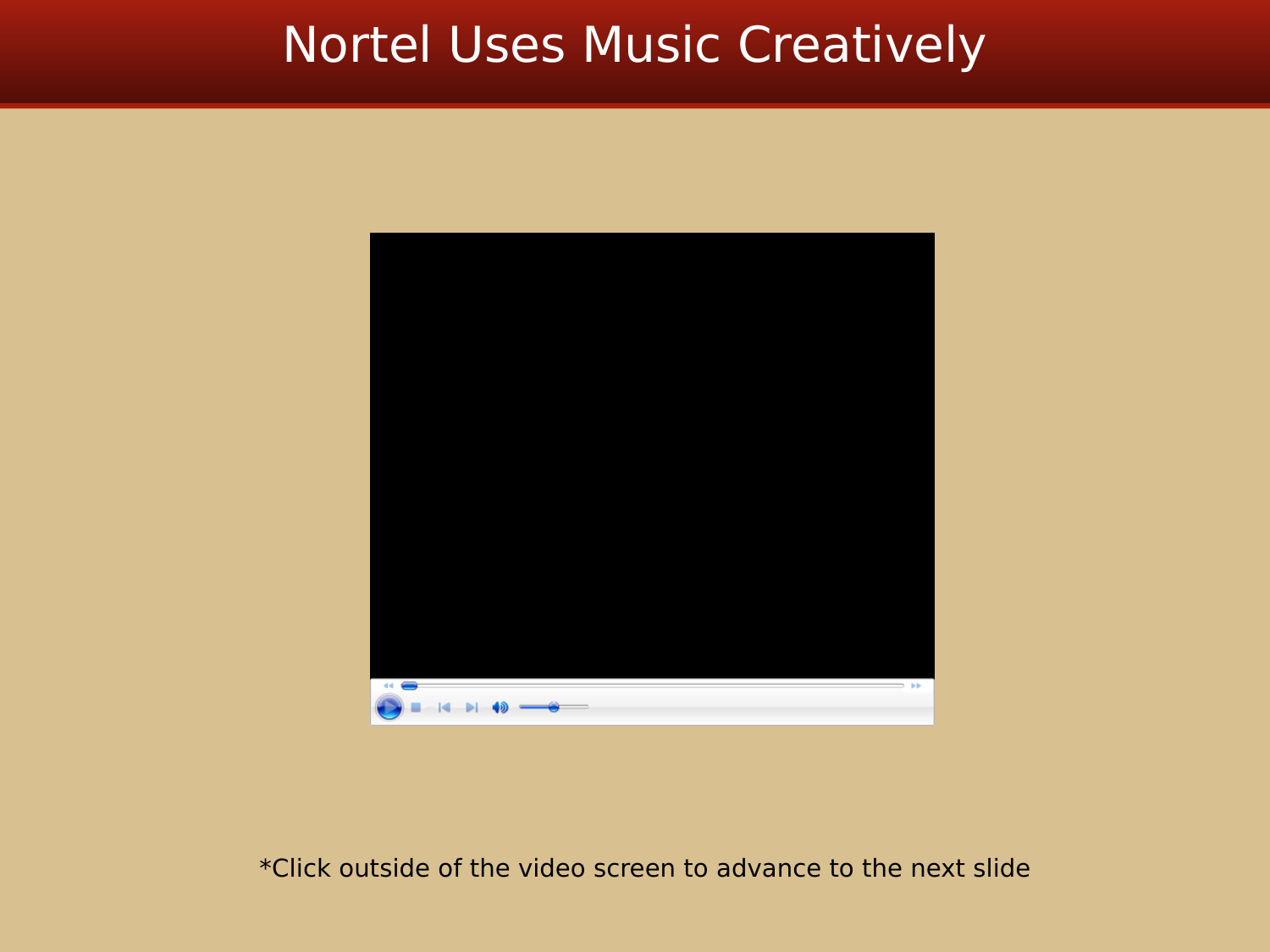

# Nortel Uses Music Creatively

*Click outside of the video screen to advance to the next slide